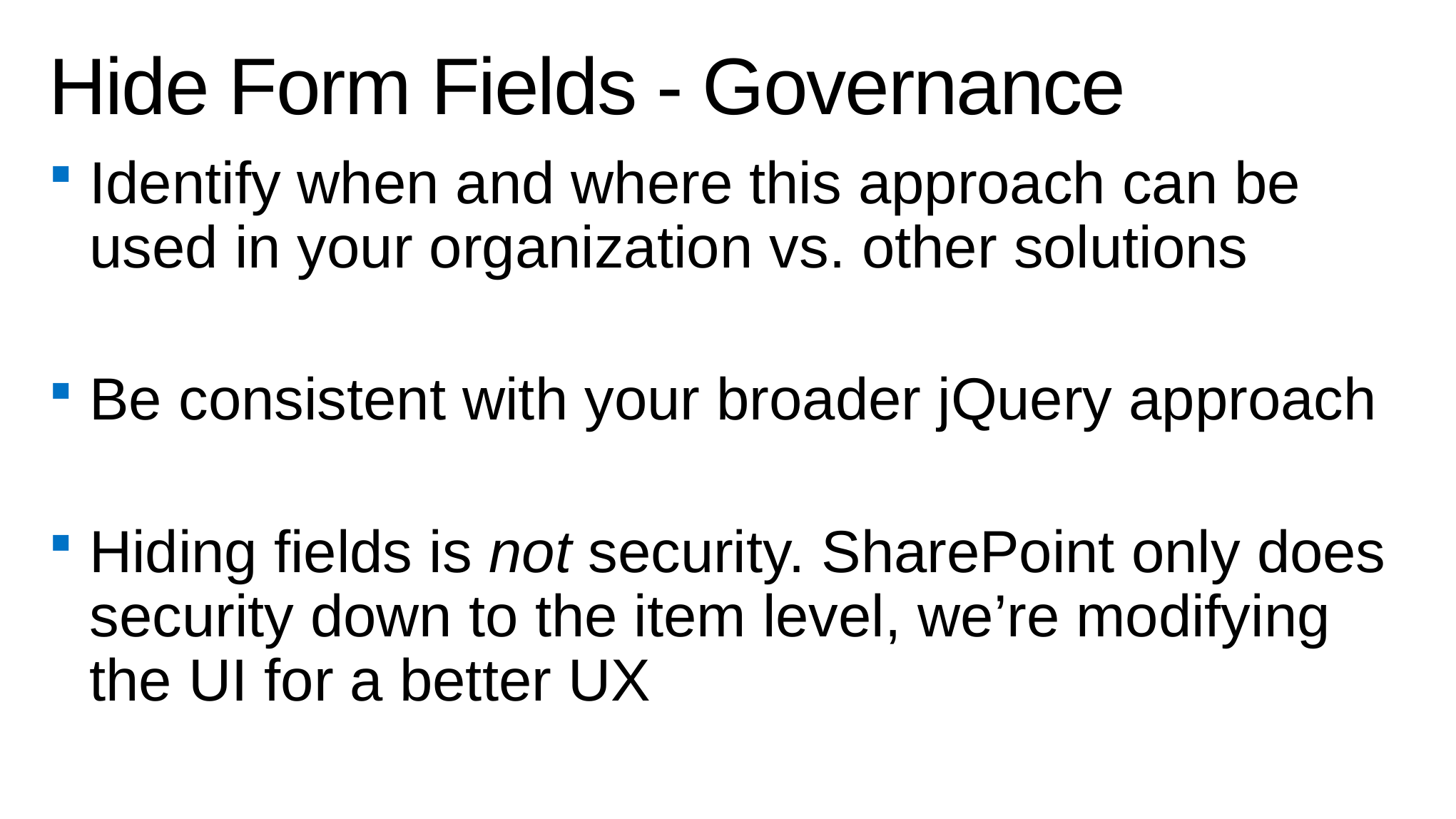

# Hide Form Fields - Governance
Identify when and where this approach can be used in your organization vs. other solutions

Be consistent with your broader jQuery approach

Hiding fields is not security. SharePoint only does security down to the item level, we’re modifying the UI for a better UX